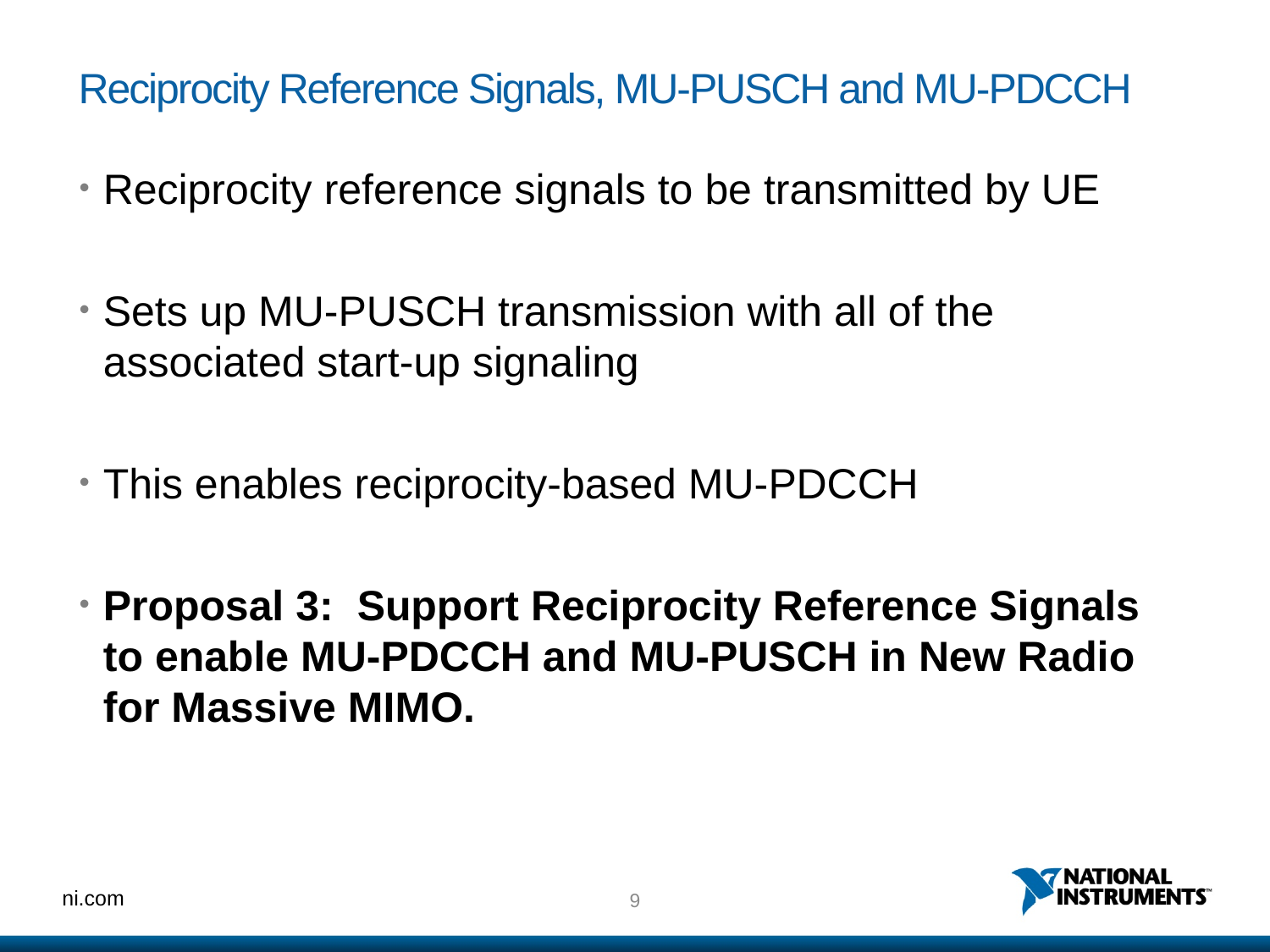

# Reciprocity Reference Signals, MU-PUSCH and MU-PDCCH
Reciprocity reference signals to be transmitted by UE

Sets up MU-PUSCH transmission with all of the associated start-up signaling

This enables reciprocity-based MU-PDCCH

Proposal 3:  Support Reciprocity Reference Signals to enable MU-PDCCH and MU-PUSCH in New Radio for Massive MIMO.